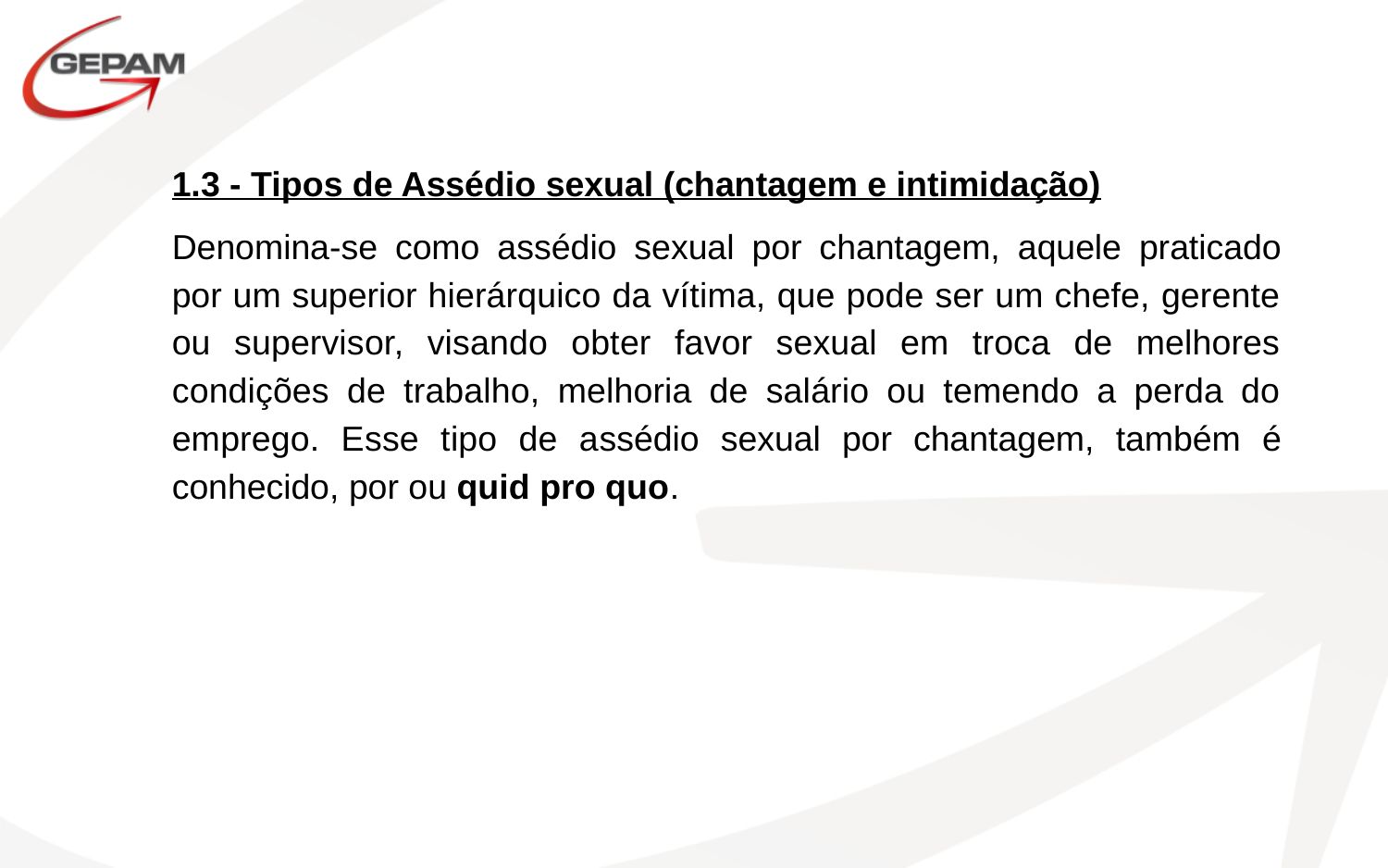

1.3 - Tipos de Assédio sexual (chantagem e intimidação)
Denomina-se como assédio sexual por chantagem, aquele praticado por um superior hierárquico da vítima, que pode ser um chefe, gerente ou supervisor, visando obter favor sexual em troca de melhores condições de trabalho, melhoria de salário ou temendo a perda do emprego. Esse tipo de assédio sexual por chantagem, também é conhecido, por ou quid pro quo.